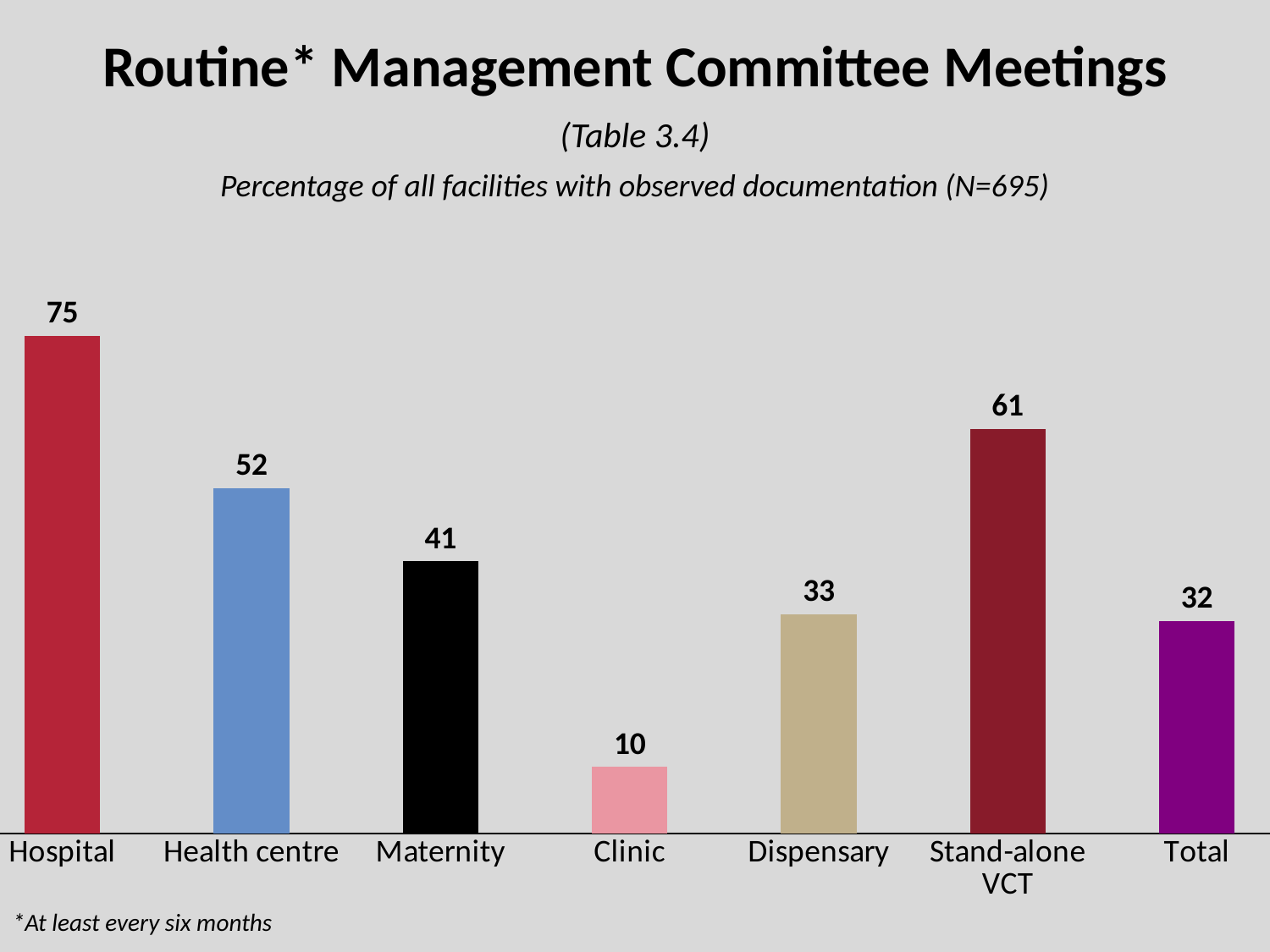

# Routine* Management Committee Meetings
(Table 3.4)
Percentage of all facilities with observed documentation (N=695)

### Chart

| Category | Series 1 |
|---|---|
| Hospital | 75.0 |
| Health centre | 52.0 |
| Maternity | 41.0 |
| Clinic | 10.0 |
| Dispensary | 33.0 |
| Stand-alone VCT | 61.0 |
| Total | 32.0 |
*At least every six months